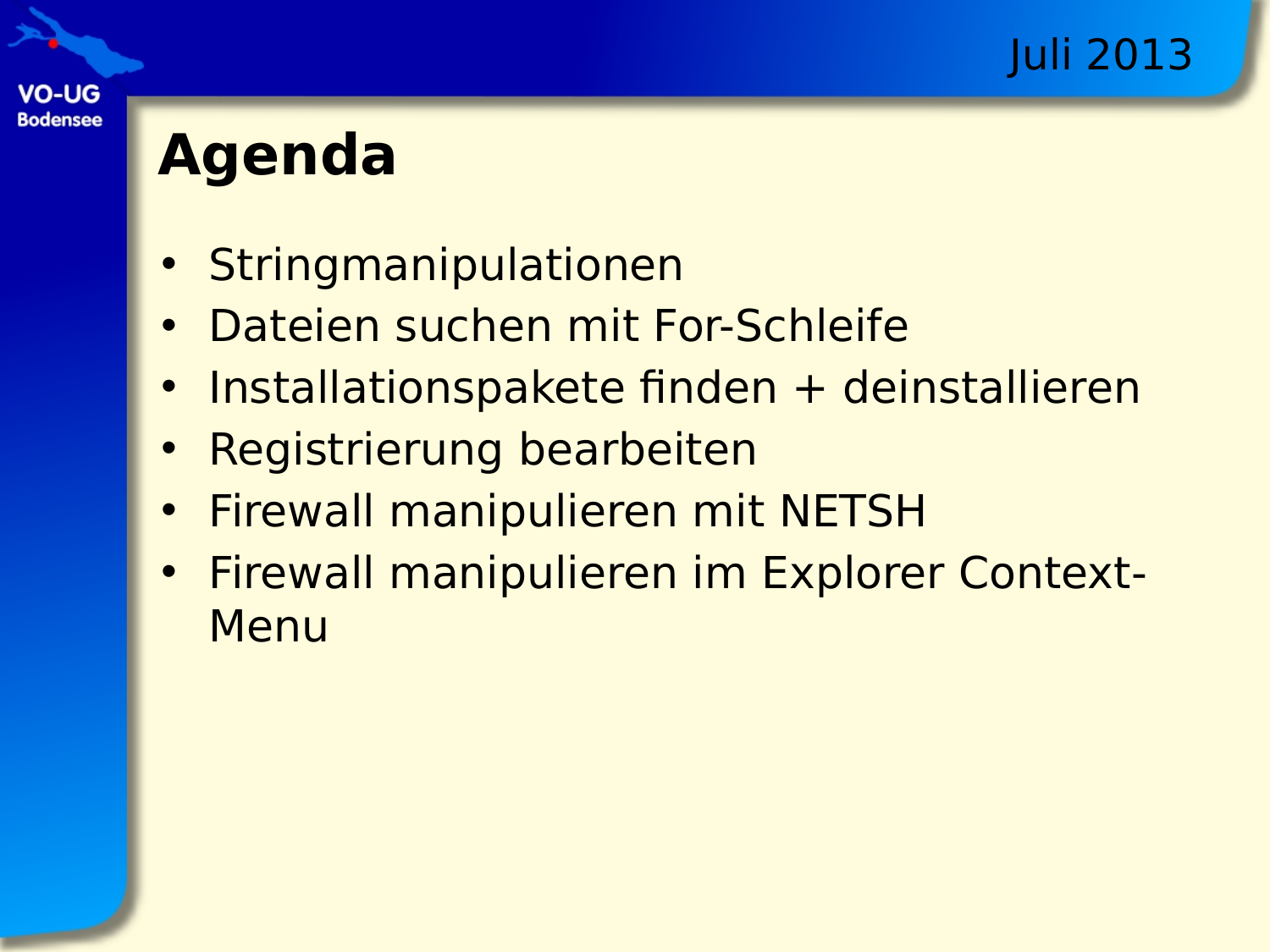

# Agenda
Stringmanipulationen
Dateien suchen mit For-Schleife
Installationspakete finden + deinstallieren
Registrierung bearbeiten
Firewall manipulieren mit NETSH
Firewall manipulieren im Explorer Context-Menu